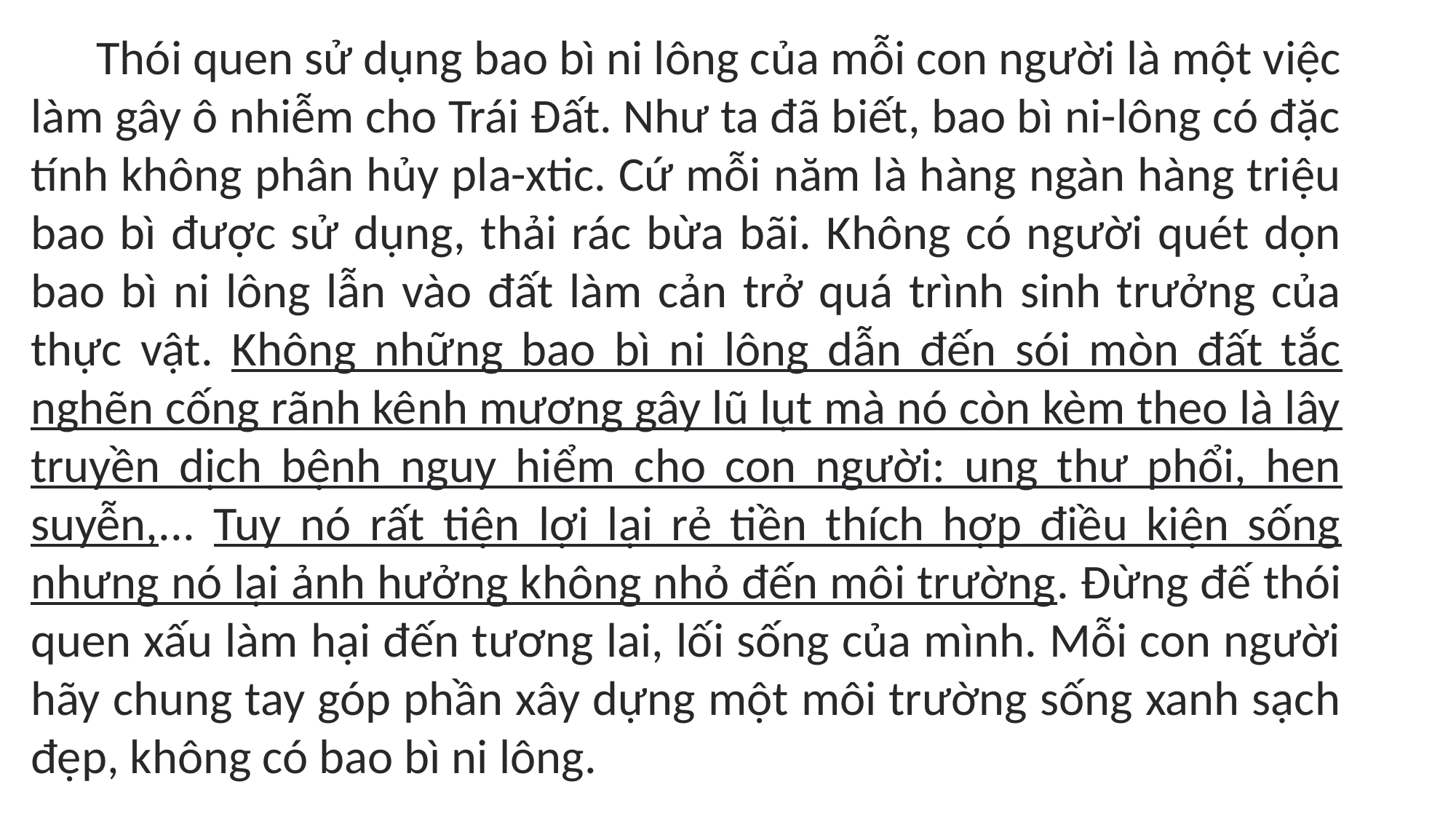

Thói quen sử dụng bao bì ni lông của mỗi con người là một việc làm gây ô nhiễm cho Trái Đất. Như ta đã biết, bao bì ni-lông có đặc tính không phân hủy pla-xtic. Cứ mỗi năm là hàng ngàn hàng triệu bao bì được sử dụng, thải rác bừa bãi. Không có người quét dọn bao bì ni lông lẫn vào đất làm cản trở quá trình sinh trưởng của thực vật. Không những bao bì ni lông dẫn đến sói mòn đất tắc nghẽn cống rãnh kênh mương gây lũ lụt mà nó còn kèm theo là lây truyền dịch bệnh nguy hiểm cho con người: ung thư phổi, hen suyễn,... Tuy nó rất tiện lợi lại rẻ tiền thích hợp điều kiện sống nhưng nó lại ảnh hưởng không nhỏ đến môi trường. Đừng đế thói quen xấu làm hại đến tương lai, lối sống của mình. Mỗi con người hãy chung tay góp phần xây dựng một môi trường sống xanh sạch đẹp, không có bao bì ni lông.